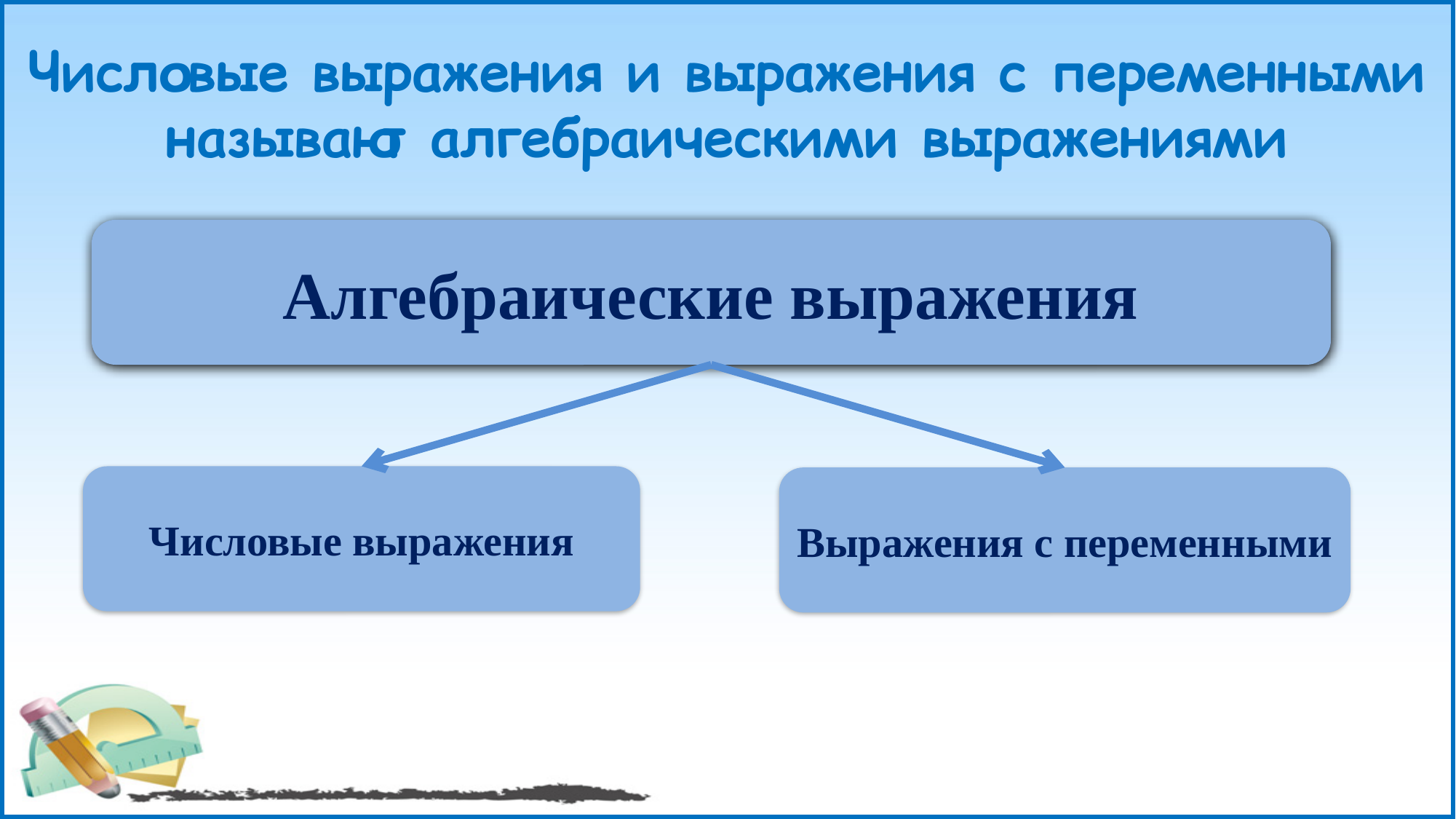

Числовые выражения и выражения с переменными называют алгебраическими выражениями

Алгебраические выражения
Числовые выражения
Выражения с переменными